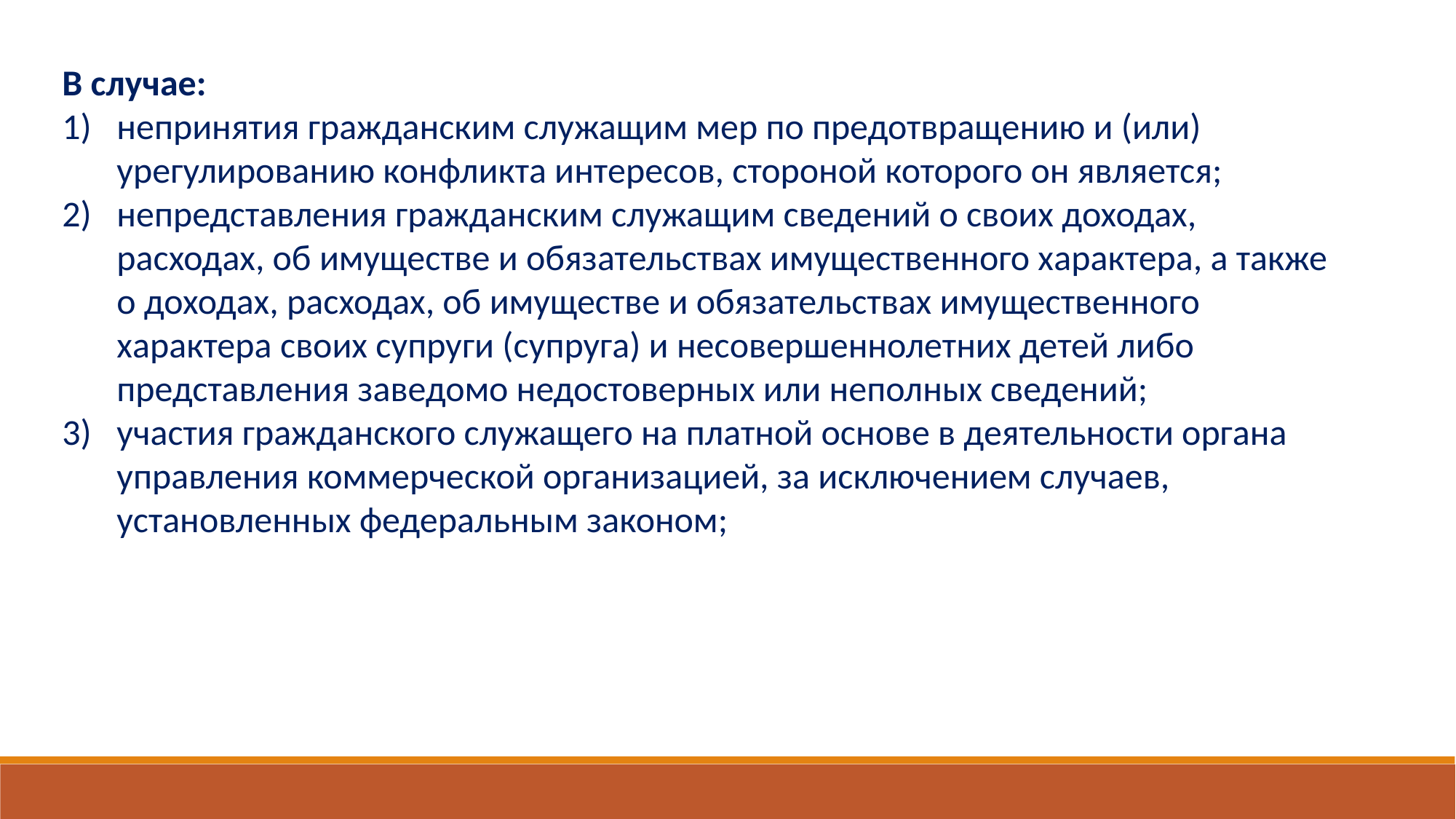

В случае:
непринятия гражданским служащим мер по предотвращению и (или) урегулированию конфликта интересов, стороной которого он является;
непредставления гражданским служащим сведений о своих доходах, расходах, об имуществе и обязательствах имущественного характера, а также о доходах, расходах, об имуществе и обязательствах имущественного характера своих супруги (супруга) и несовершеннолетних детей либо представления заведомо недостоверных или неполных сведений;
участия гражданского служащего на платной основе в деятельности органа управления коммерческой организацией, за исключением случаев, установленных федеральным законом;